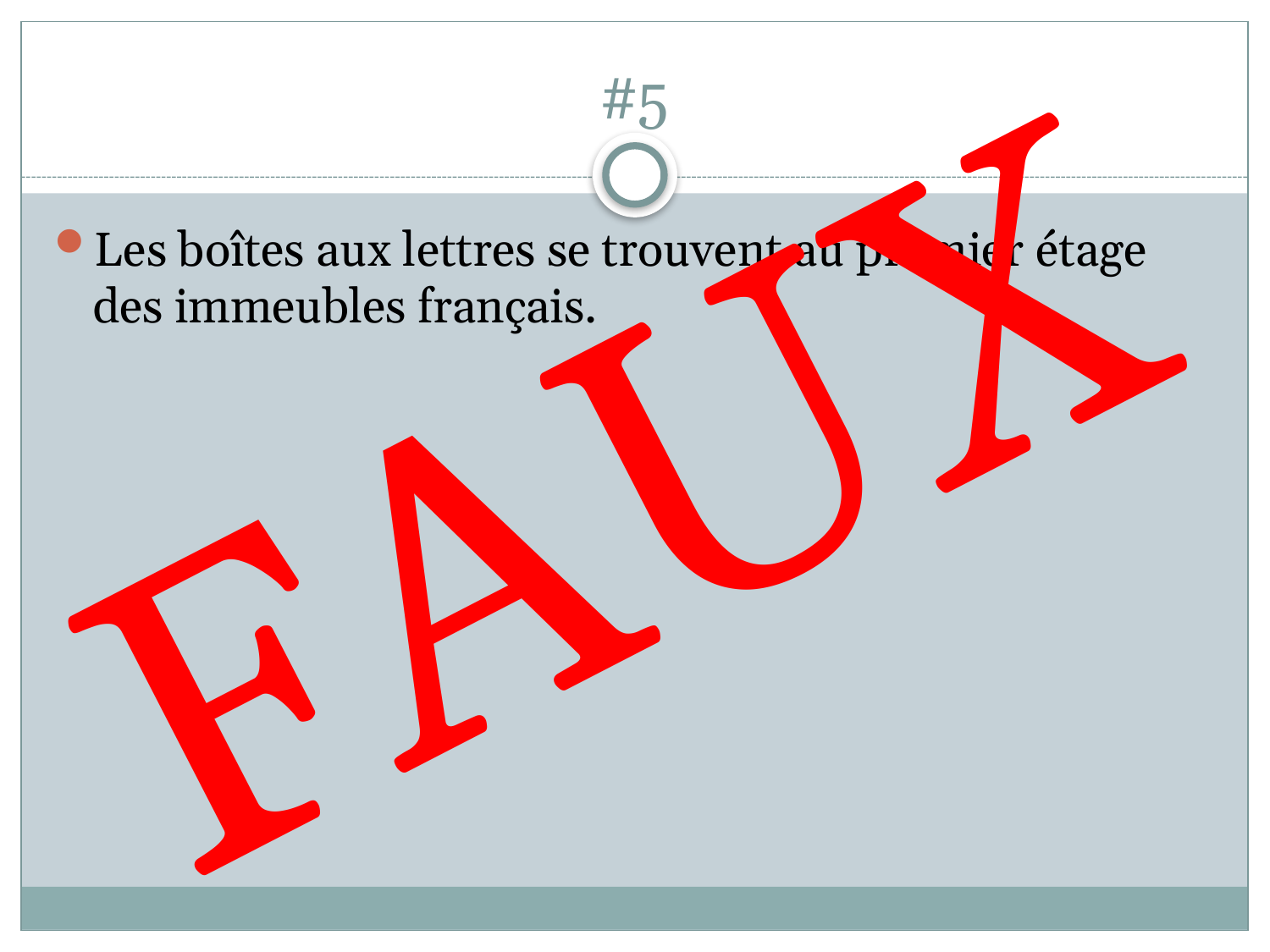

# #5
Les boîtes aux lettres se trouvent au premier étage des immeubles français.
FAUX